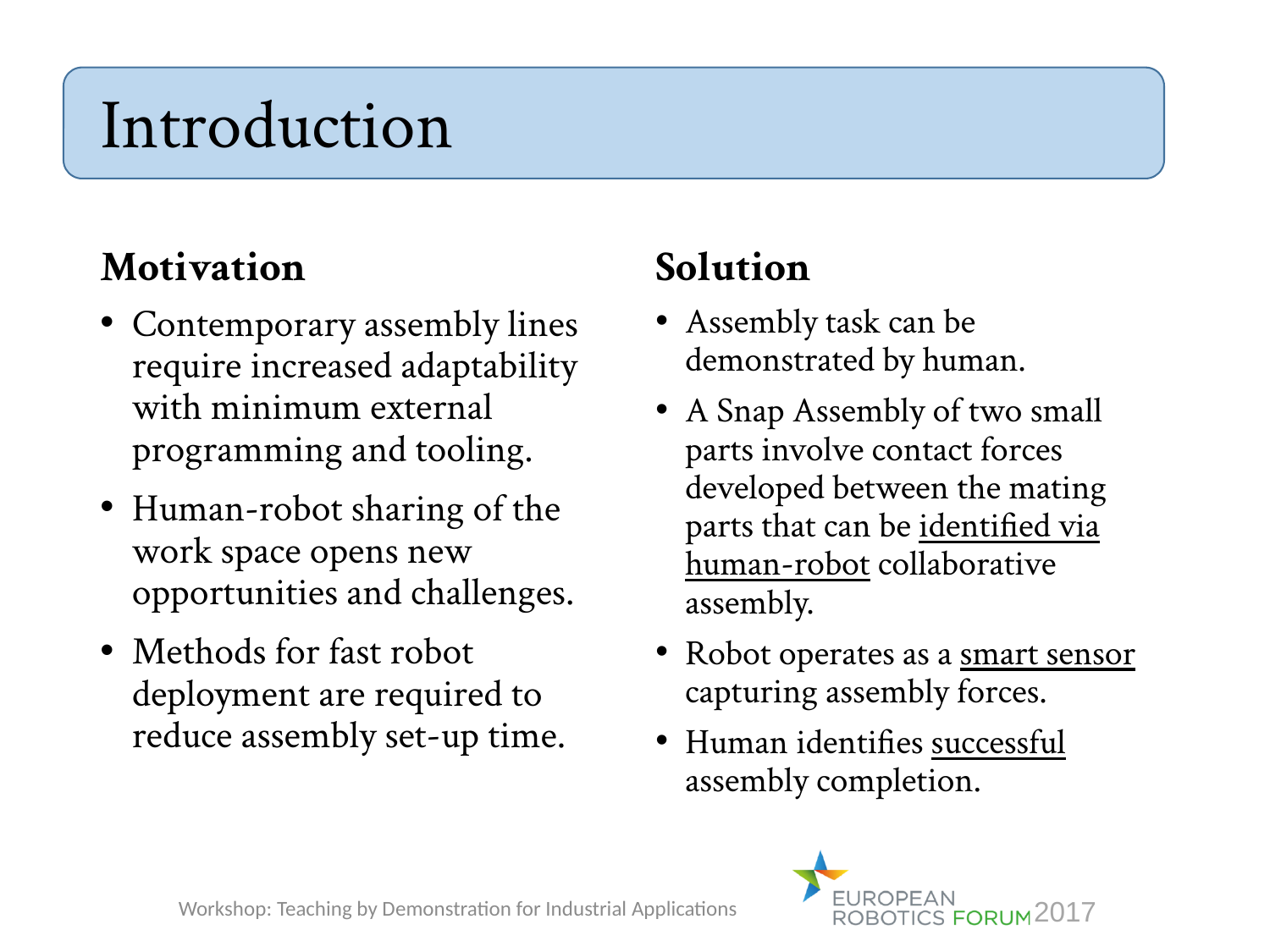

# Introduction

Motivation
Solution
Contemporary assembly lines require increased adaptability with minimum external programming and tooling.
Human-robot sharing of the work space opens new opportunities and challenges.
Methods for fast robot deployment are required to reduce assembly set-up time.

Assembly task can be demonstrated by human.
A Snap Assembly of two small parts involve contact forces developed between the mating parts that can be identified via human-robot collaborative assembly.
Robot operates as a smart sensor capturing assembly forces.
Human identifies successful assembly completion.